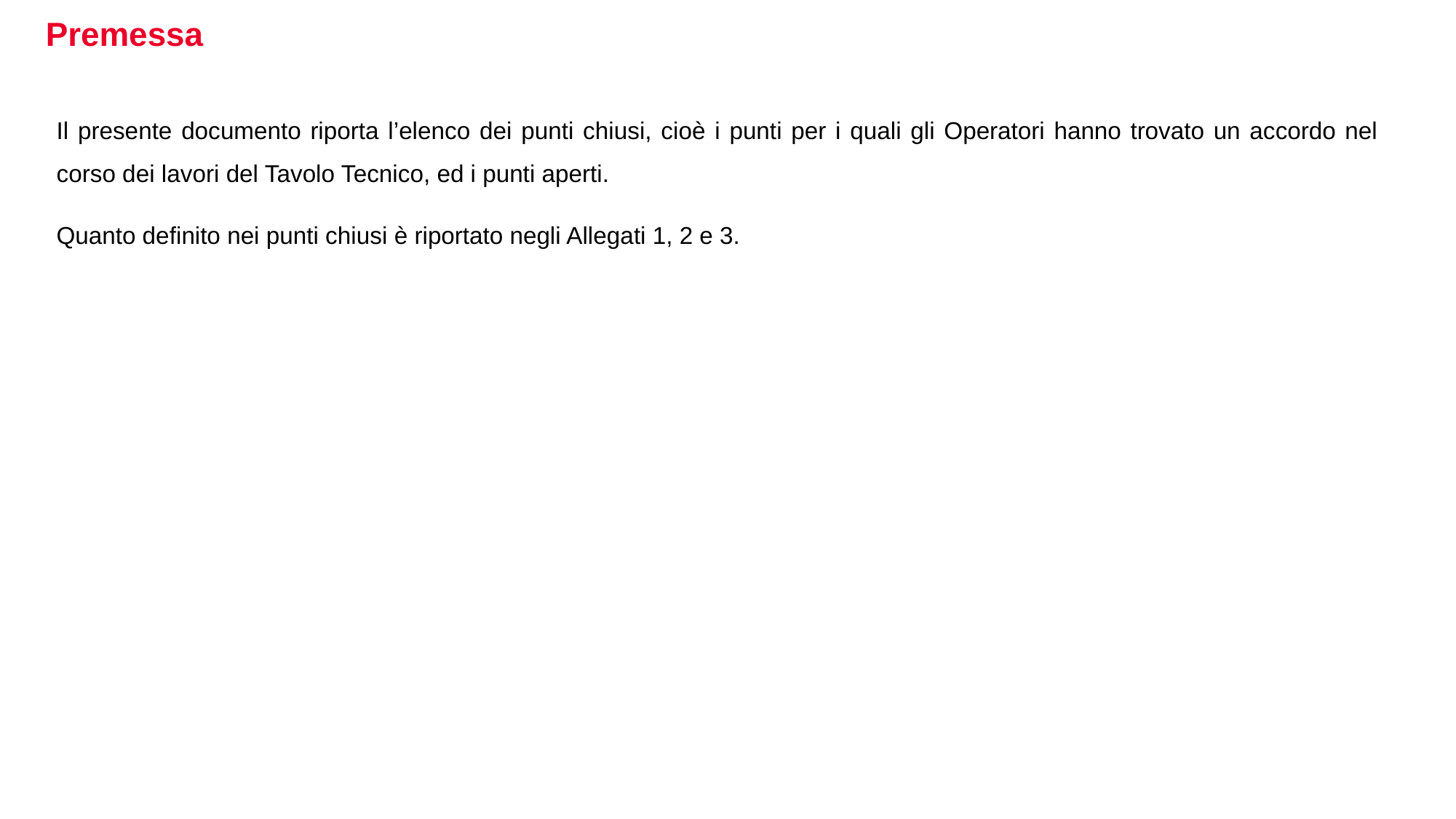

Premessa
Il presente documento riporta l’elenco dei punti chiusi, cioè i punti per i quali gli Operatori hanno trovato un accordo nel corso dei lavori del Tavolo Tecnico, ed i punti aperti.
Quanto definito nei punti chiusi è riportato negli Allegati 1, 2 e 3.